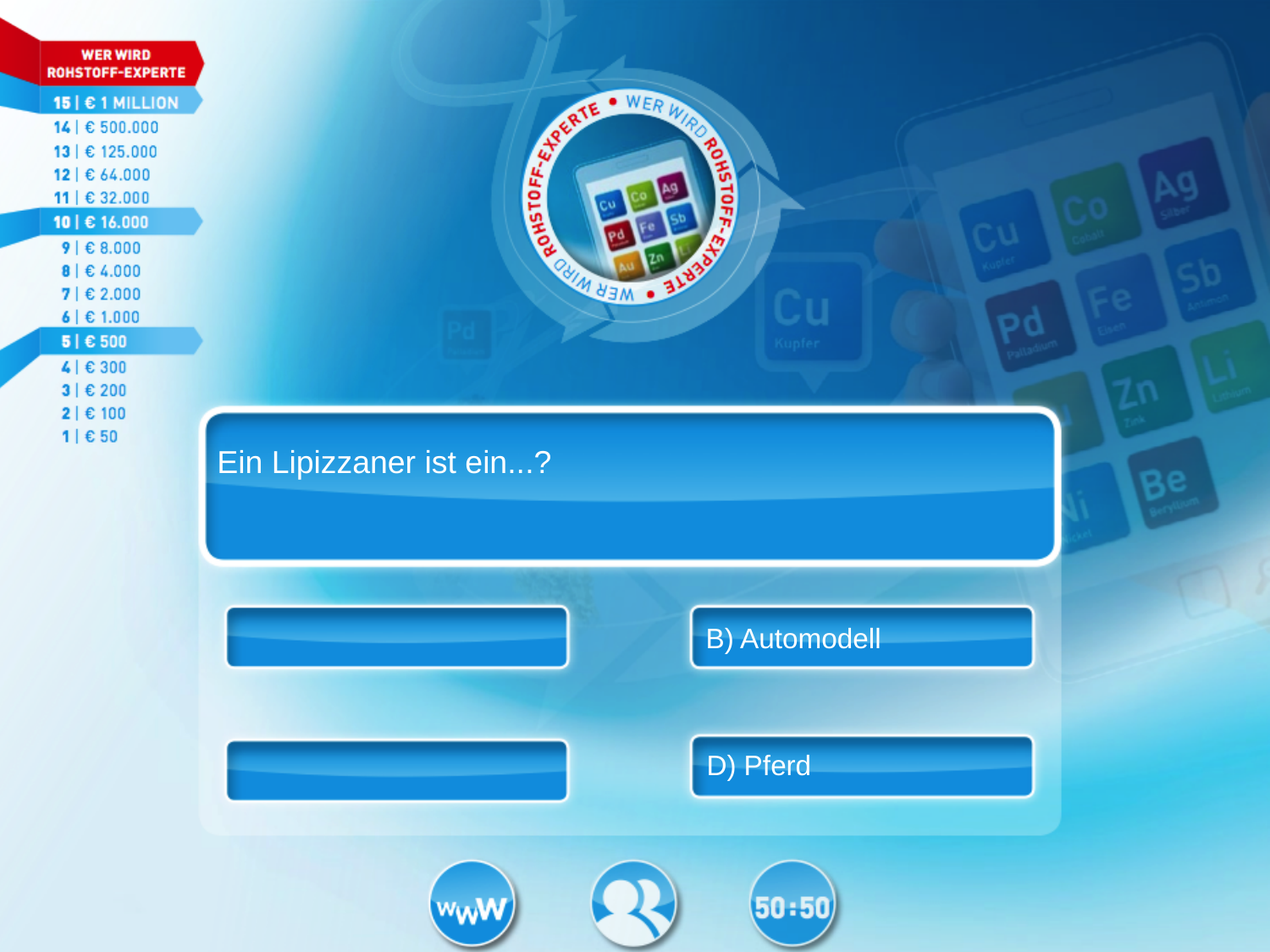

Ein Lipizzaner ist ein...?
B) Automodell
D) Pferd